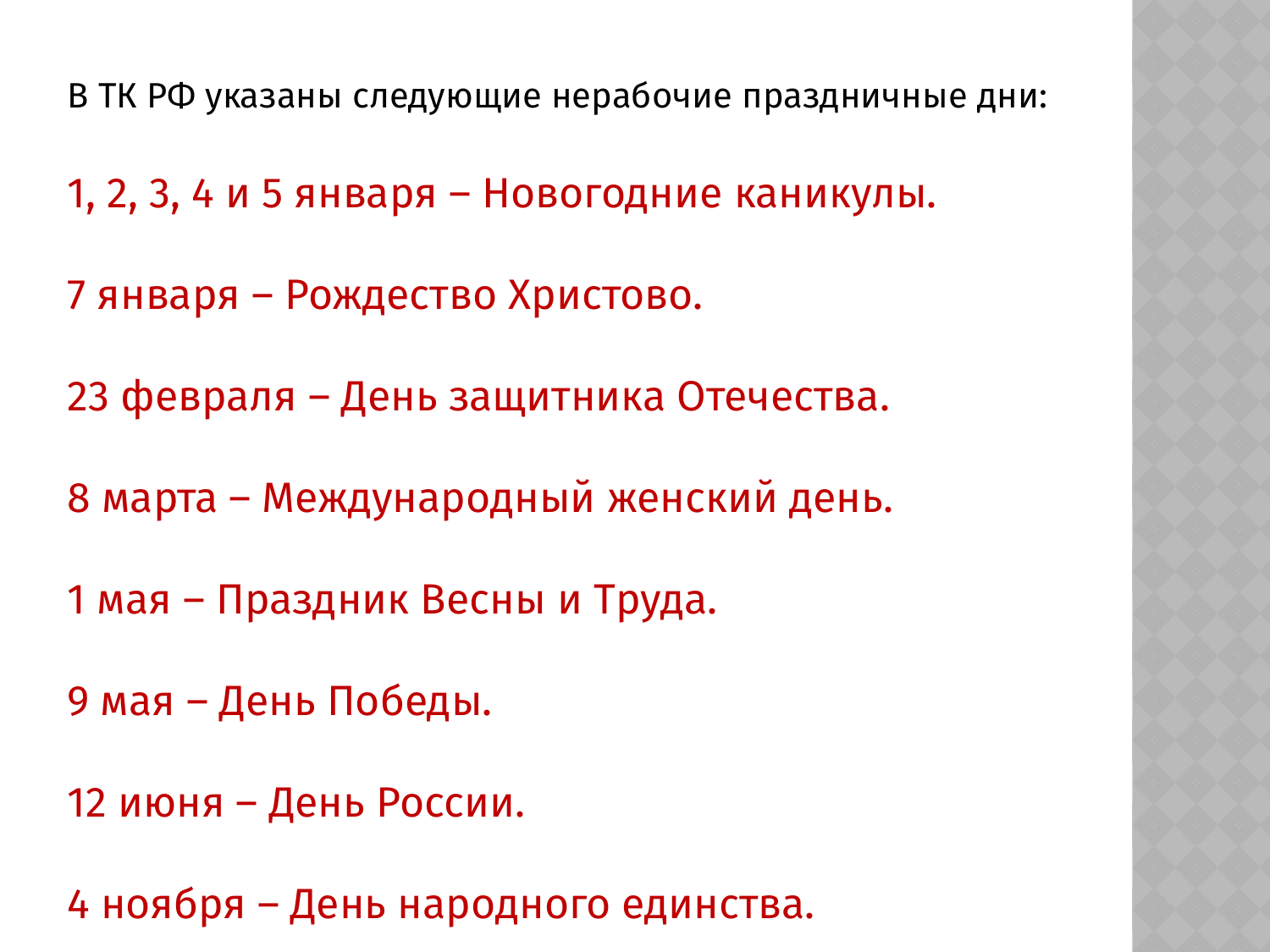

В ТК РФ указаны следующие нерабочие праздничные дни:

1, 2, 3, 4 и 5 января – Новогодние каникулы.

7 января – Рождество Христово.

23 февраля – День защитника Отечества.

8 марта – Международный женский день.

1 мая – Праздник Весны и Труда.

9 мая – День Победы.

12 июня – День России.

4 ноября – День народного единства.